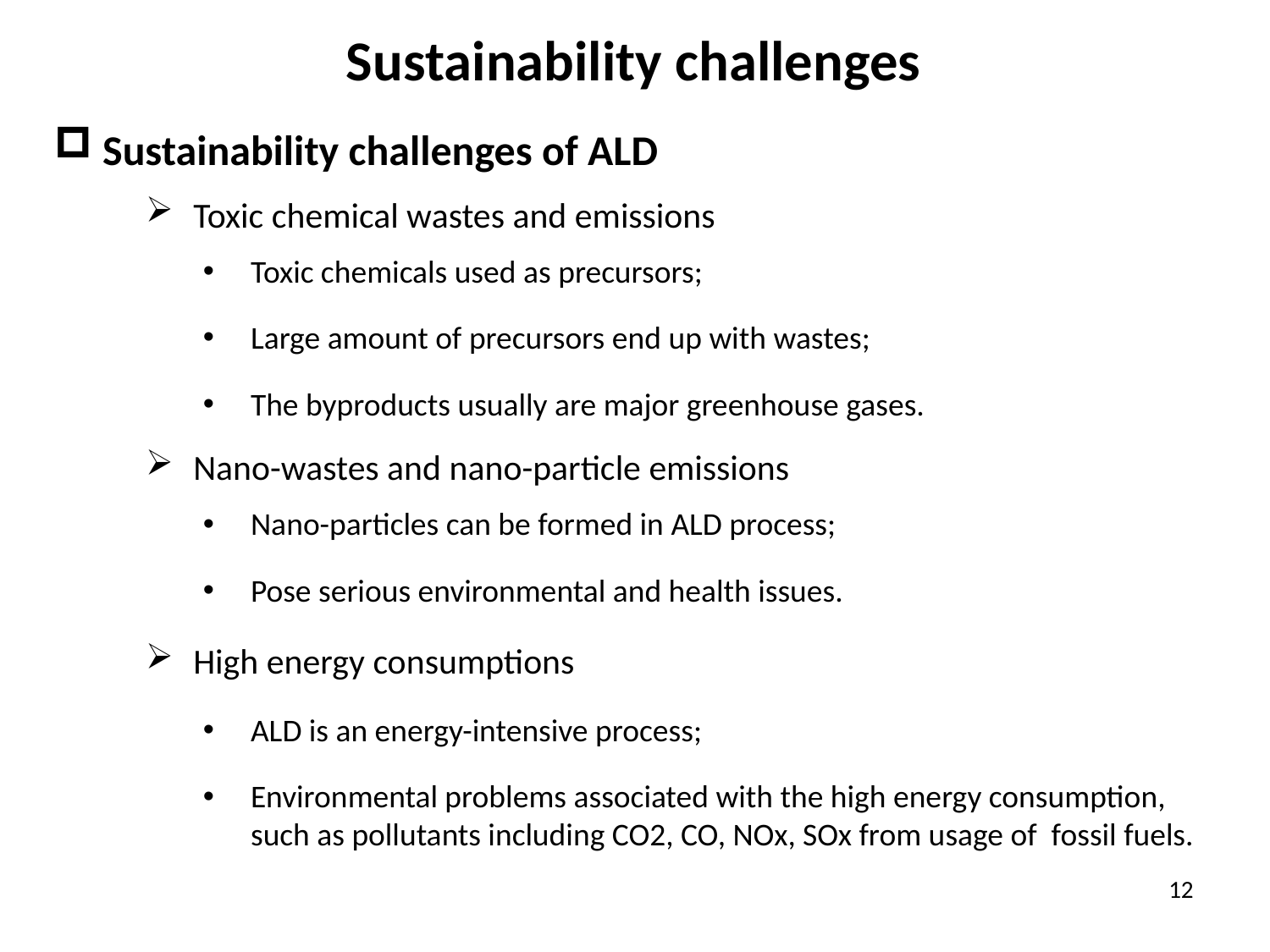

Sustainability challenges
Sustainability challenges of ALD
Toxic chemical wastes and emissions
Toxic chemicals used as precursors;
Large amount of precursors end up with wastes;
The byproducts usually are major greenhouse gases.
Nano-wastes and nano-particle emissions
Nano-particles can be formed in ALD process;
Pose serious environmental and health issues.
High energy consumptions
ALD is an energy-intensive process;
Environmental problems associated with the high energy consumption, such as pollutants including CO2, CO, NOx, SOx from usage of  fossil fuels.
12